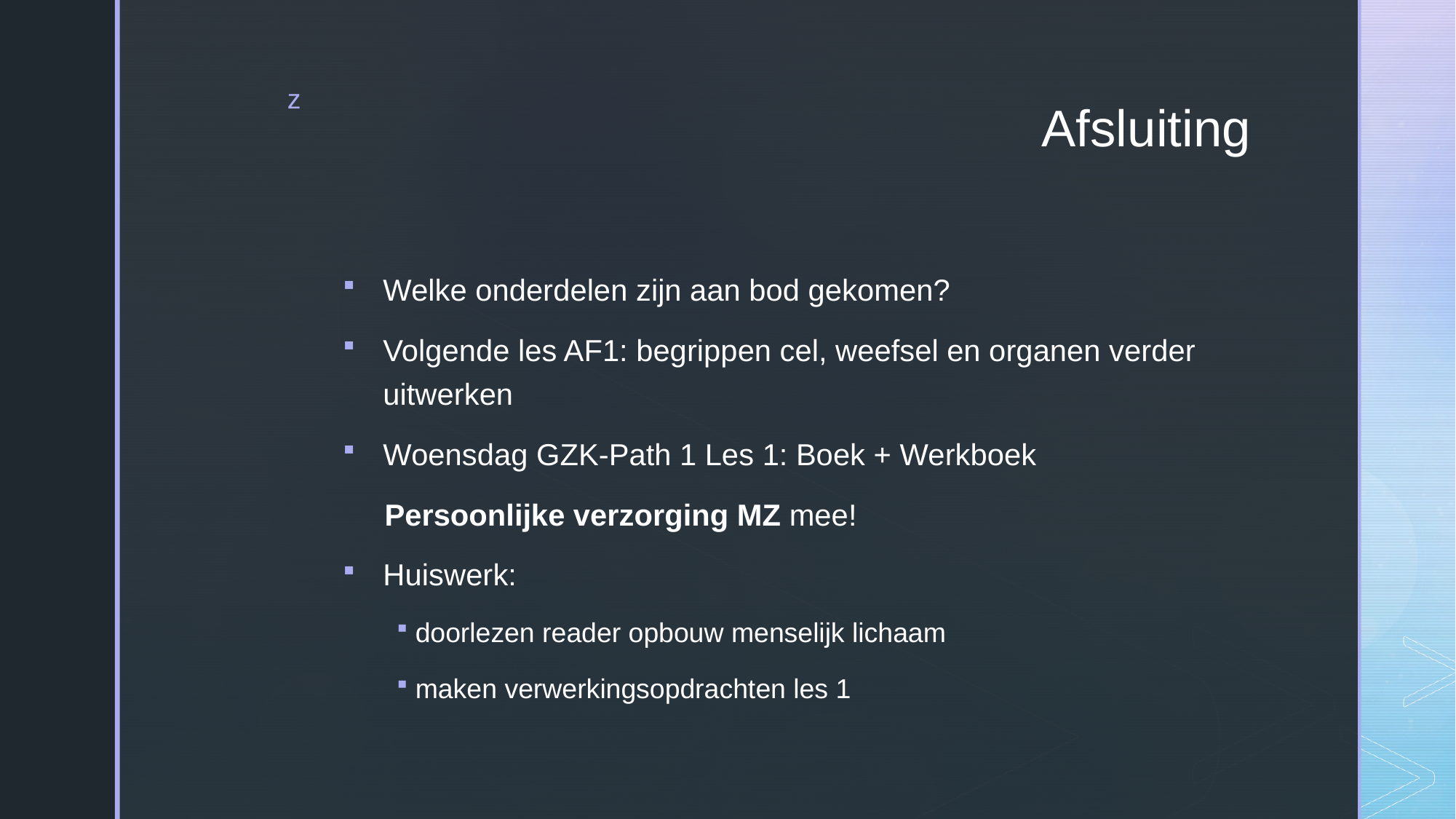

# Afsluiting
Welke onderdelen zijn aan bod gekomen?
Volgende les AF1: begrippen cel, weefsel en organen verder uitwerken
Woensdag GZK-Path 1 Les 1: Boek + Werkboek
     Persoonlijke verzorging MZ mee!
Huiswerk:
 doorlezen reader opbouw menselijk lichaam
 maken verwerkingsopdrachten les 1